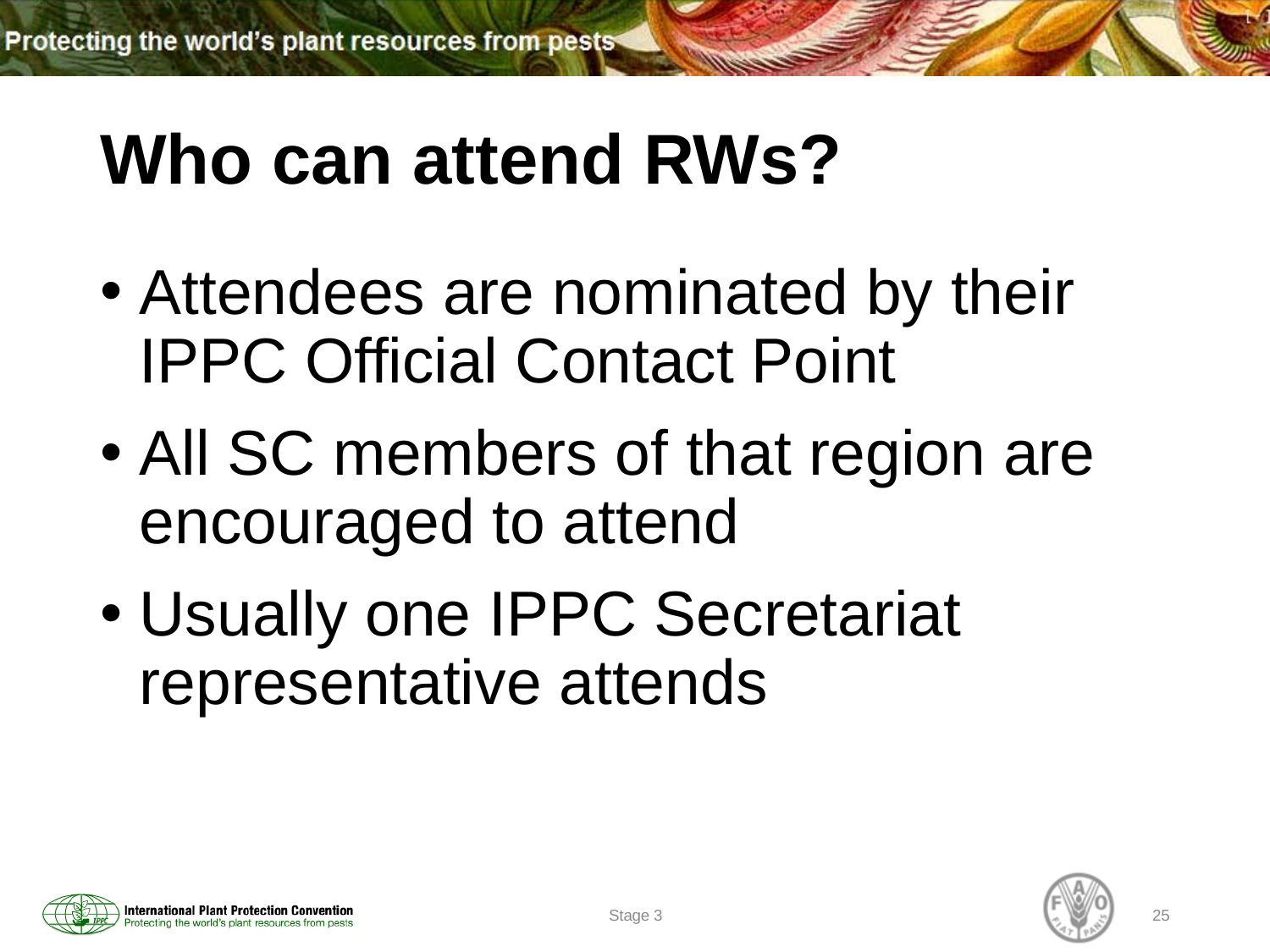

# Who can attend RWs?
Attendees are nominated by their IPPC Official Contact Point
All SC members of that region are encouraged to attend
Usually one IPPC Secretariat representative attends
Stage 3
25